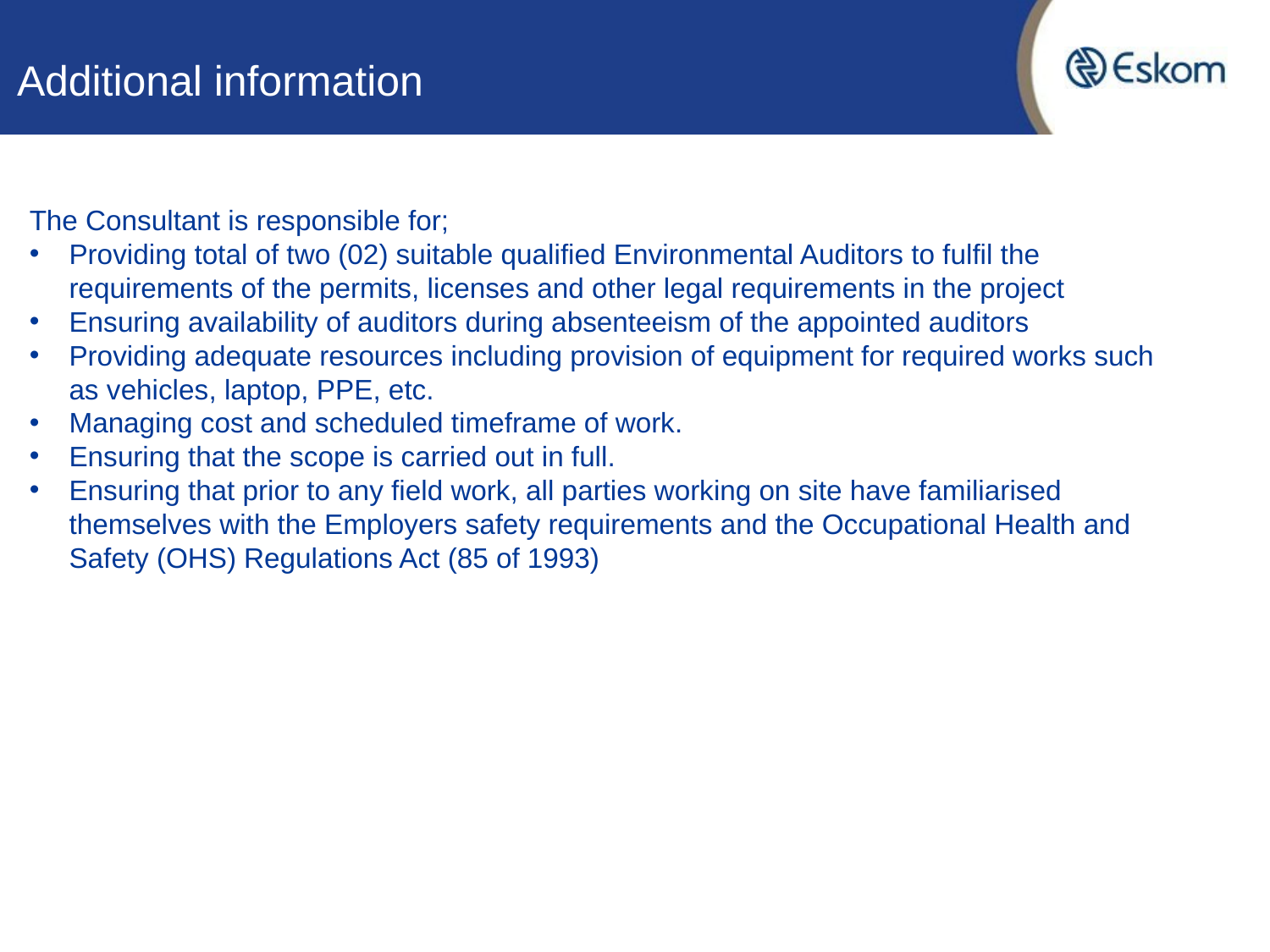

# Additional information
The Consultant is responsible for;
Providing total of two (02) suitable qualified Environmental Auditors to fulfil the requirements of the permits, licenses and other legal requirements in the project
Ensuring availability of auditors during absenteeism of the appointed auditors
Providing adequate resources including provision of equipment for required works such as vehicles, laptop, PPE, etc.
Managing cost and scheduled timeframe of work.
Ensuring that the scope is carried out in full.
Ensuring that prior to any field work, all parties working on site have familiarised themselves with the Employers safety requirements and the Occupational Health and Safety (OHS) Regulations Act (85 of 1993)